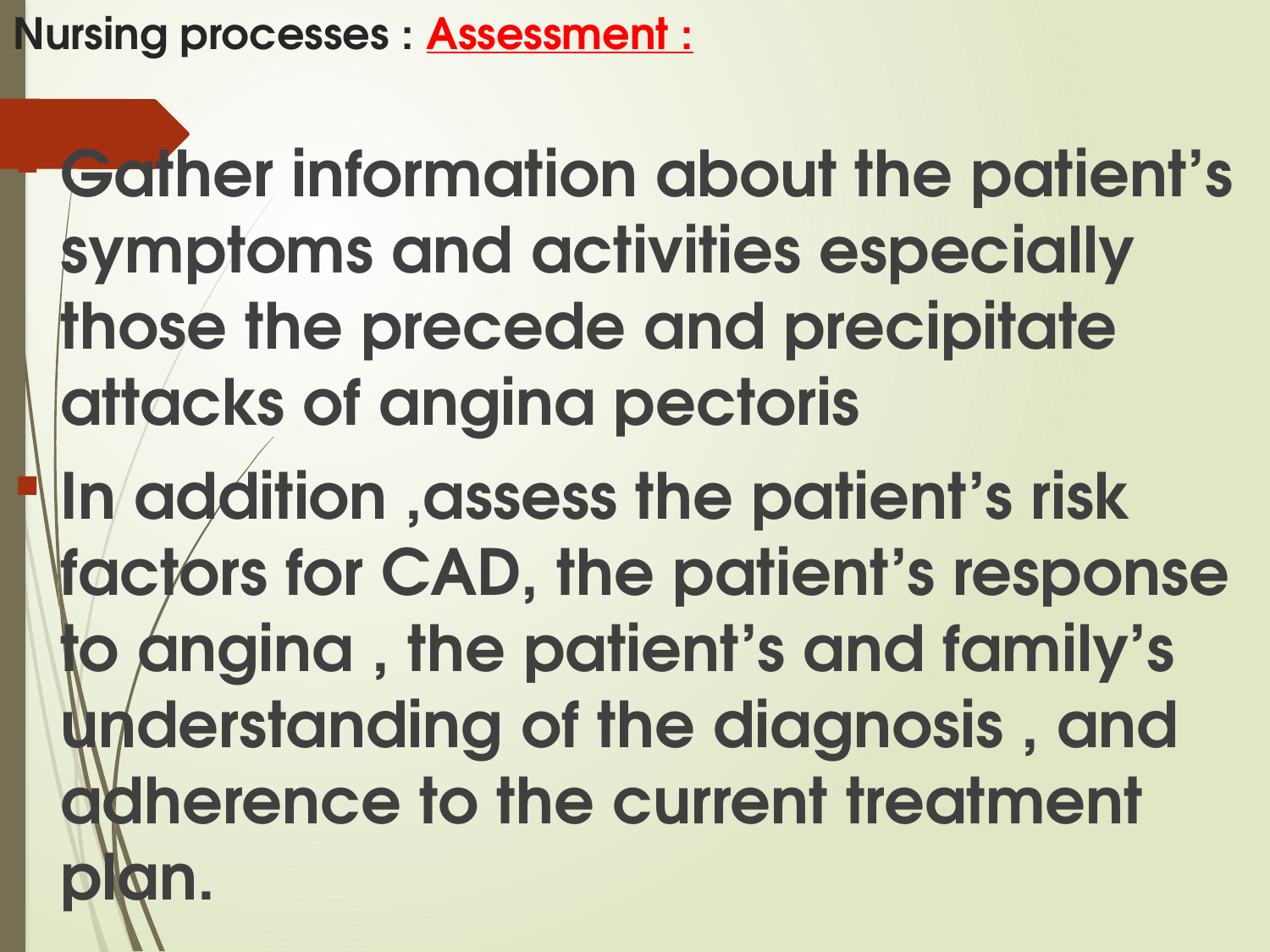

# Nursing processes : Assessment :
Gather information about the patient’s symptoms and activities especially those the precede and precipitate attacks of angina pectoris
In addition ,assess the patient’s risk factors for CAD, the patient’s response to angina , the patient’s and family’s understanding of the diagnosis , and adherence to the current treatment plan.